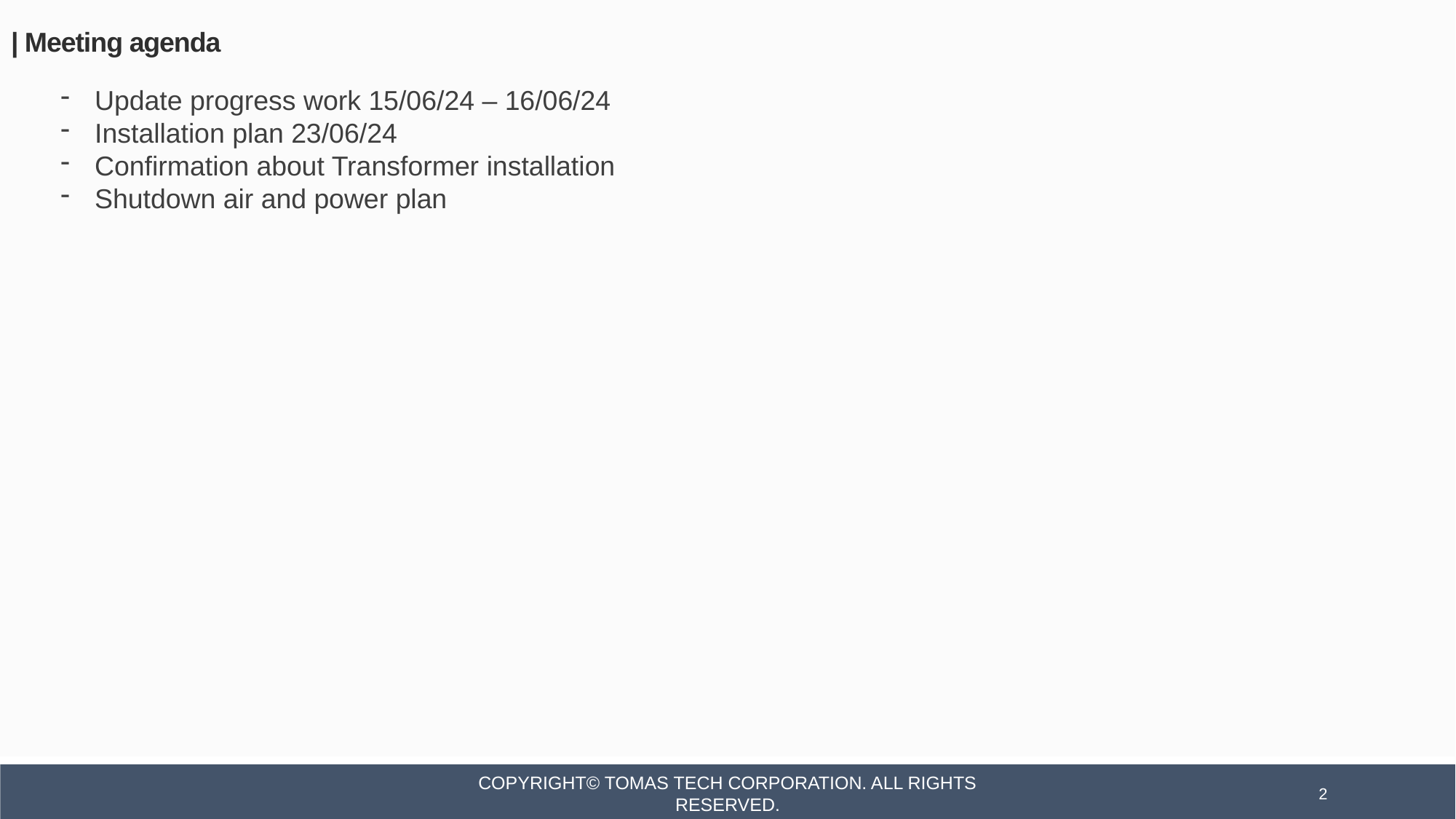

| Meeting agenda
Update progress work 15/06/24 – 16/06/24
Installation plan 23/06/24
Confirmation about Transformer installation
Shutdown air and power plan
Copyright© TOMAS TECH CORPORATION. All rights reserved.
2